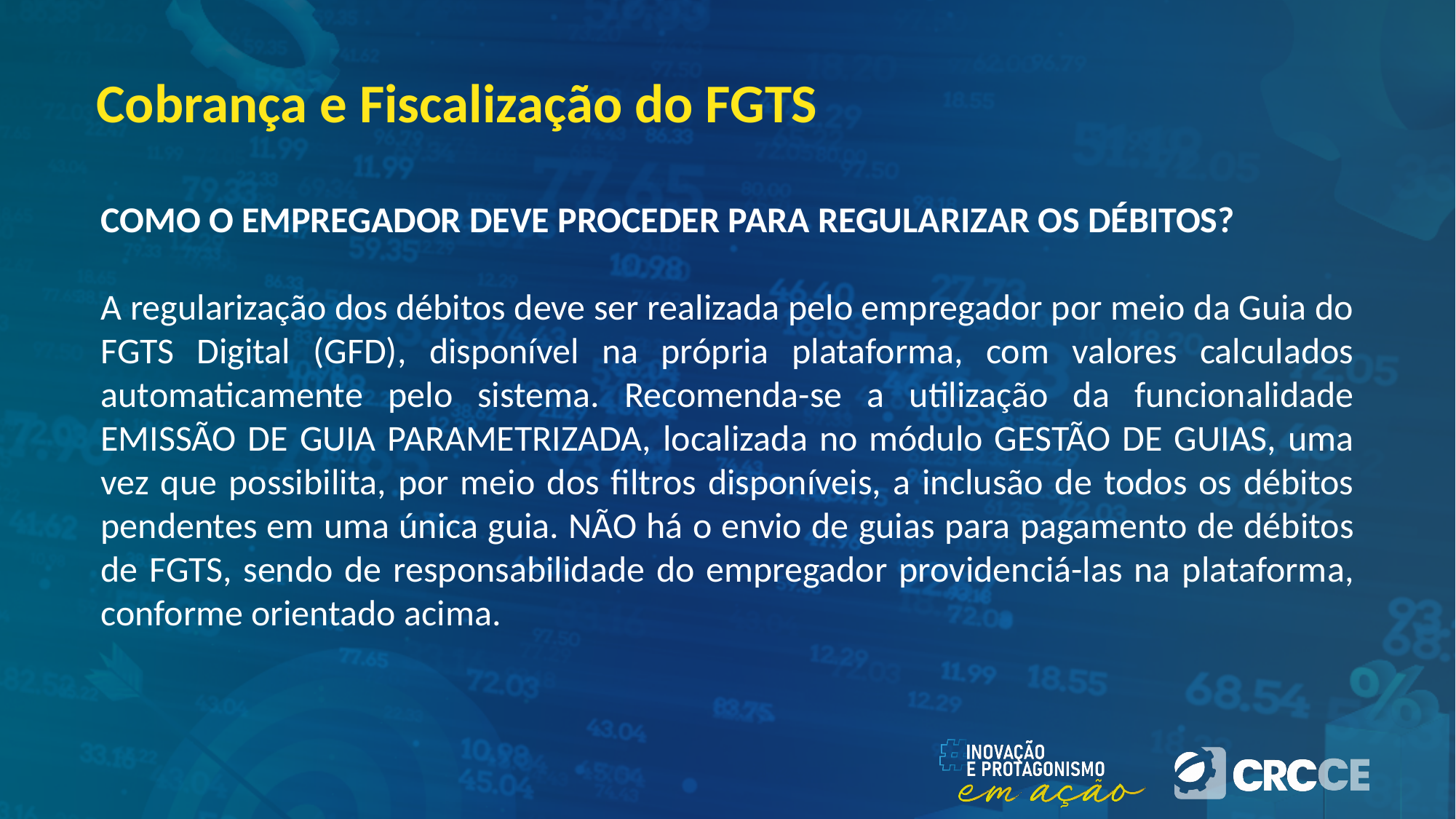

# Cobrança e Fiscalização do FGTS
COMO O EMPREGADOR DEVE PROCEDER PARA REGULARIZAR OS DÉBITOS?

A regularização dos débitos deve ser realizada pelo empregador por meio da Guia do FGTS Digital (GFD), disponível na própria plataforma, com valores calculados automaticamente pelo sistema. Recomenda-se a utilização da funcionalidade EMISSÃO DE GUIA PARAMETRIZADA, localizada no módulo GESTÃO DE GUIAS, uma vez que possibilita, por meio dos filtros disponíveis, a inclusão de todos os débitos pendentes em uma única guia. NÃO há o envio de guias para pagamento de débitos de FGTS, sendo de responsabilidade do empregador providenciá-las na plataforma, conforme orientado acima.